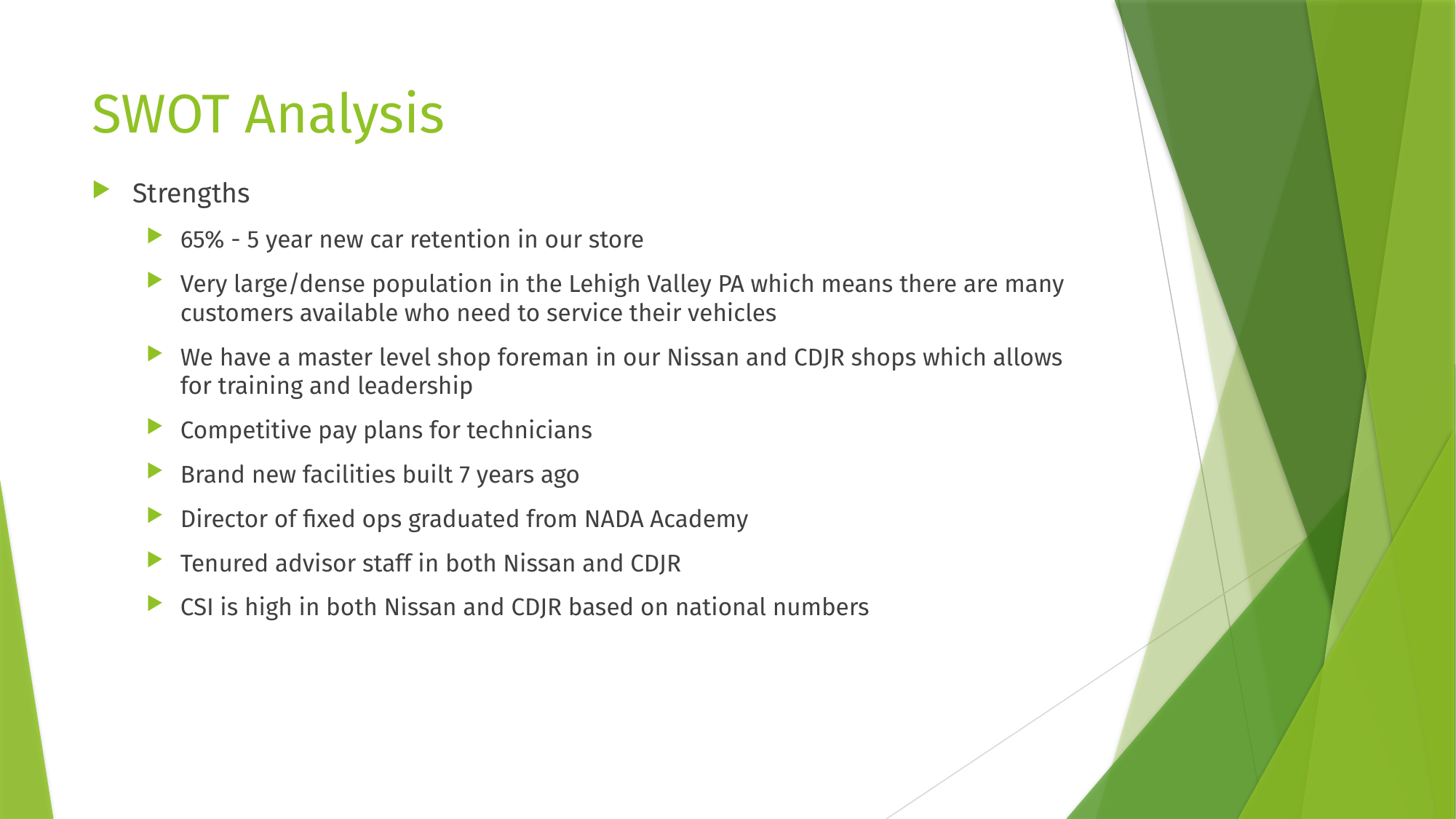

# SWOT Analysis
Strengths
65% - 5 year new car retention in our store
Very large/dense population in the Lehigh Valley PA which means there are many customers available who need to service their vehicles
We have a master level shop foreman in our Nissan and CDJR shops which allows for training and leadership
Competitive pay plans for technicians
Brand new facilities built 7 years ago
Director of fixed ops graduated from NADA Academy
Tenured advisor staff in both Nissan and CDJR
CSI is high in both Nissan and CDJR based on national numbers